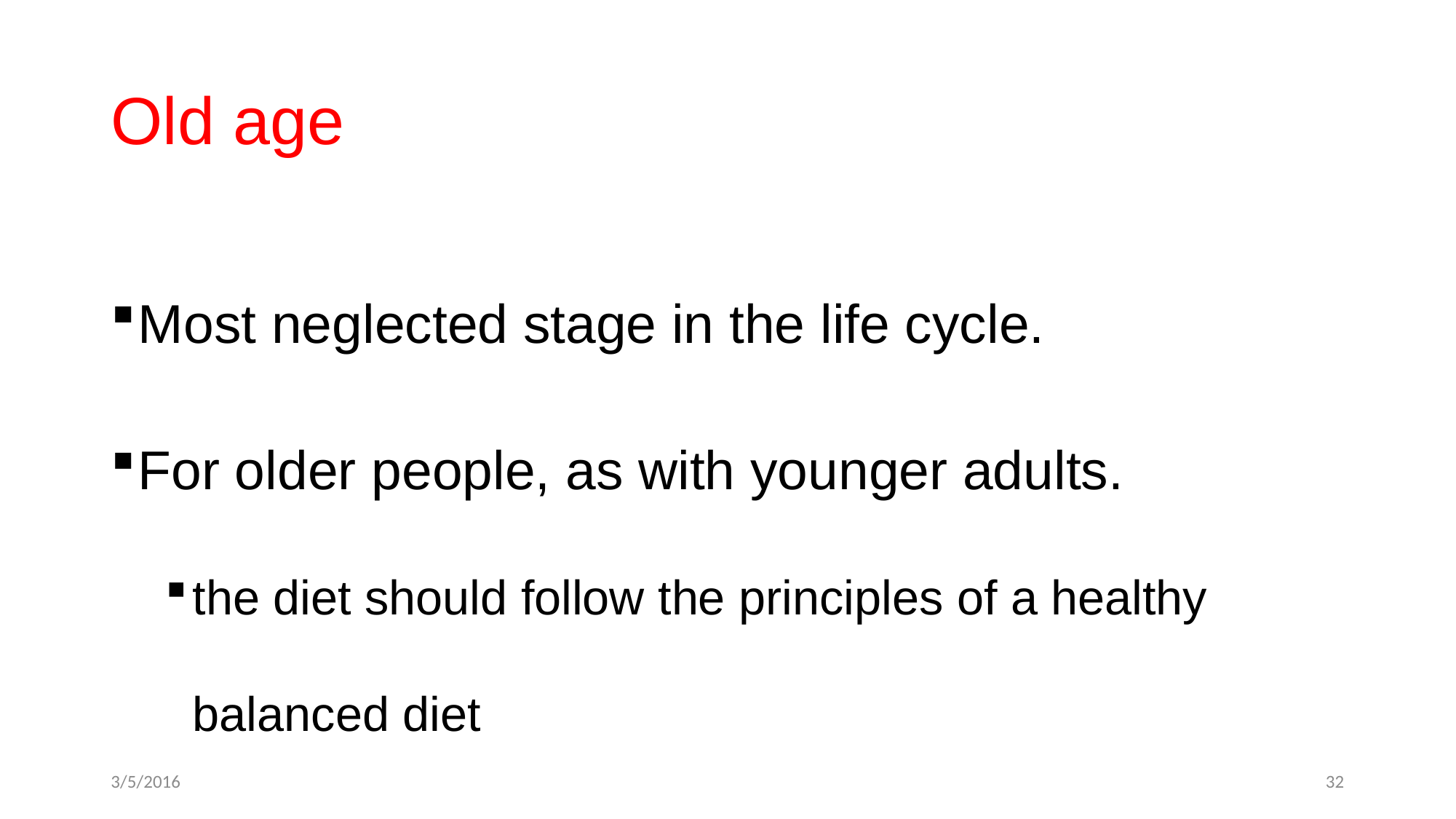

# Old age
Most neglected stage in the life cycle.
For older people, as with younger adults.
the diet should follow the principles of a healthy balanced diet
3/5/2016
32